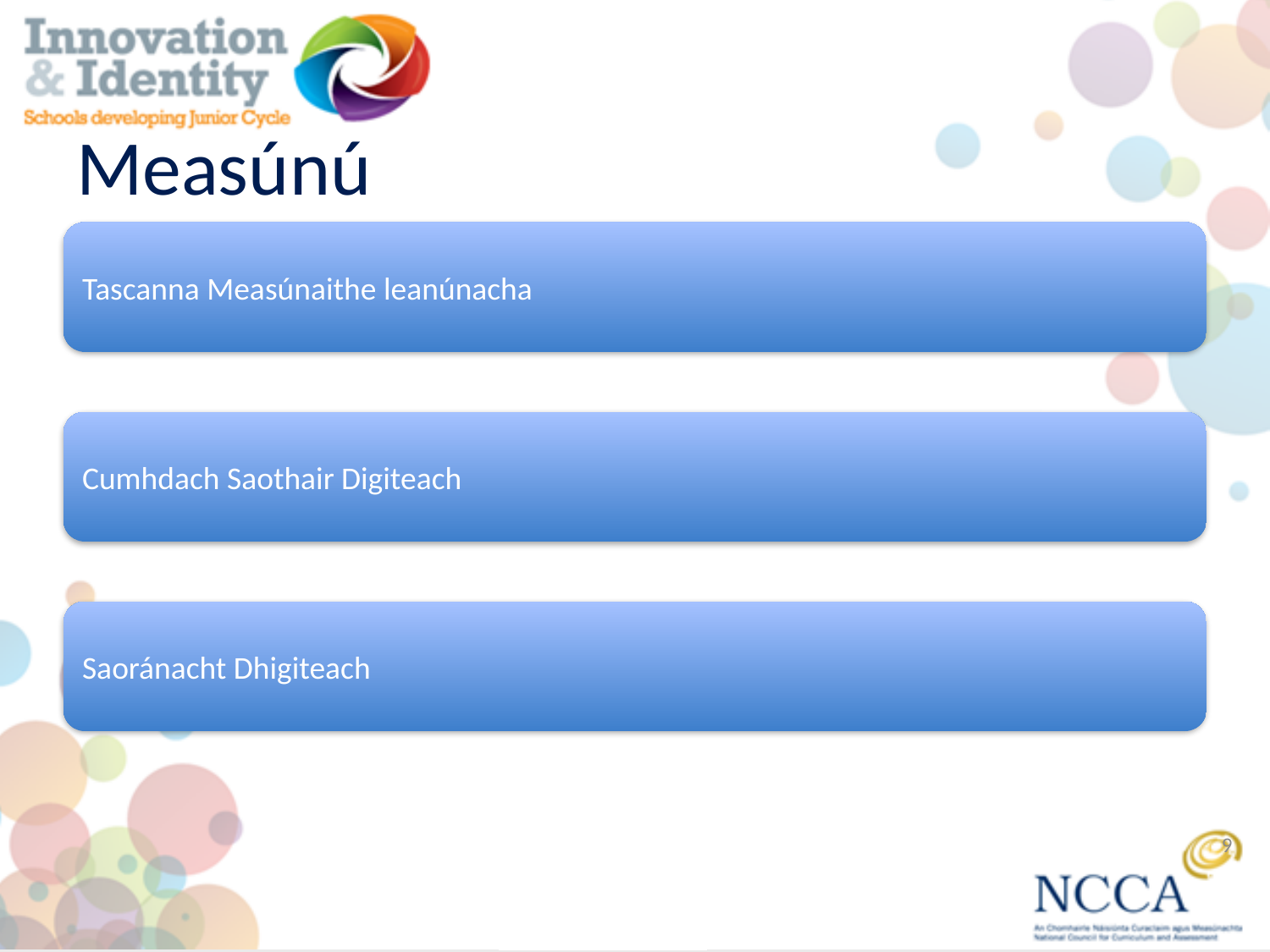

# Measúnú
Tascanna Measúnaithe leanúnacha
Cumhdach Saothair Digiteach
Saoránacht Dhigiteach
9